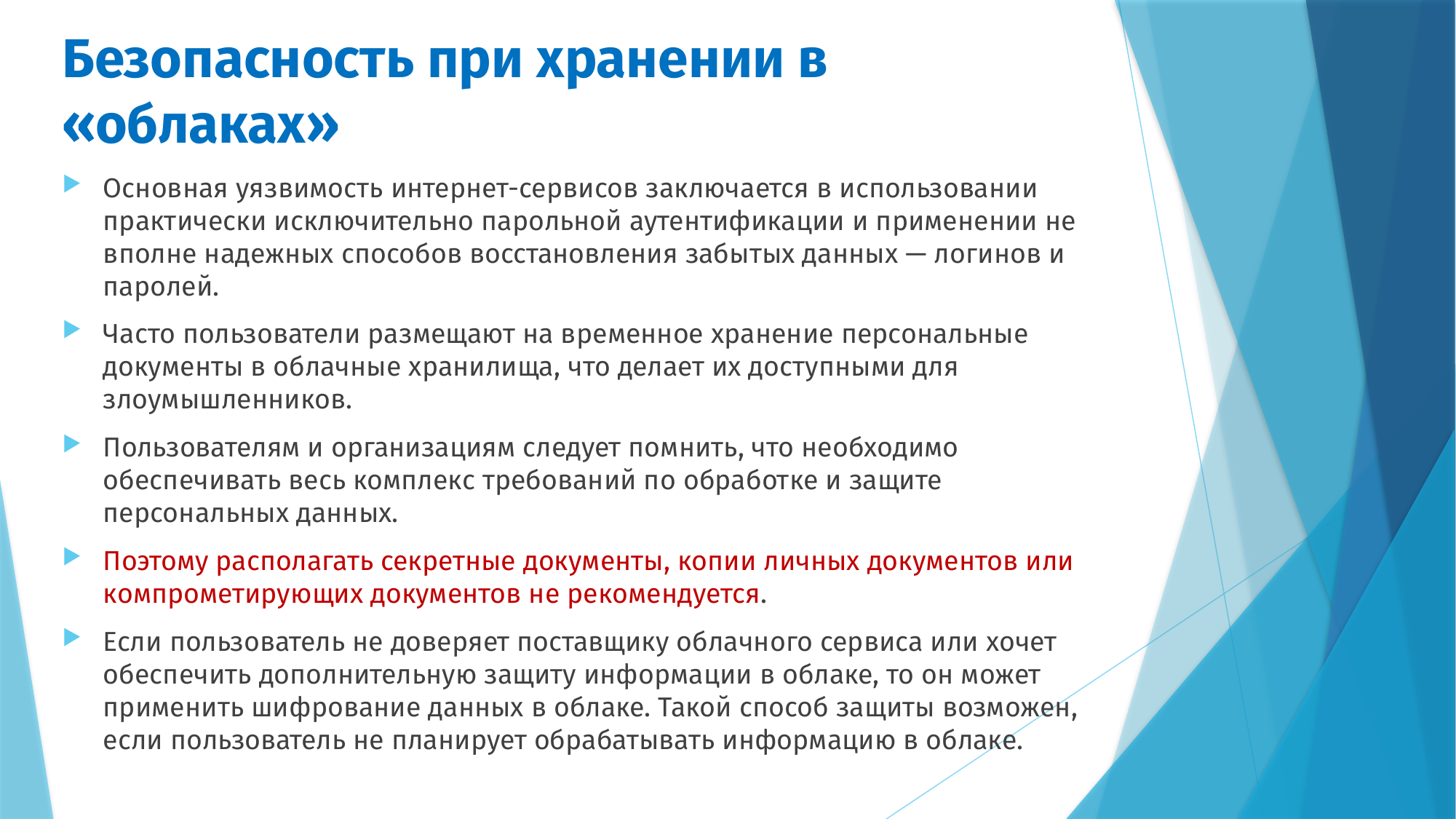

# Безопасность при хранении в «облаках»
Основная уязвимость интернет-сервисов заключается в использовании практически исключительно парольной аутентификации и применении не вполне надежных способов восстановления забытых данных — логинов и паролей.
Часто пользователи размещают на временное хранение персональные документы в облачные хранилища, что делает их доступными для злоумышленников.
Пользователям и организациям следует помнить, что необходимо обеспечивать весь комплекс требований по обработке и защите персональных данных.
Поэтому располагать секретные документы, копии личных документов или компрометирующих документов не рекомендуется.
Если пользователь не доверяет поставщику облачного сервиса или хочет обеспечить дополнительную защиту информации в облаке, то он может применить шифрование данных в облаке. Такой способ защиты возможен, если пользователь не планирует обрабатывать информацию в облаке.